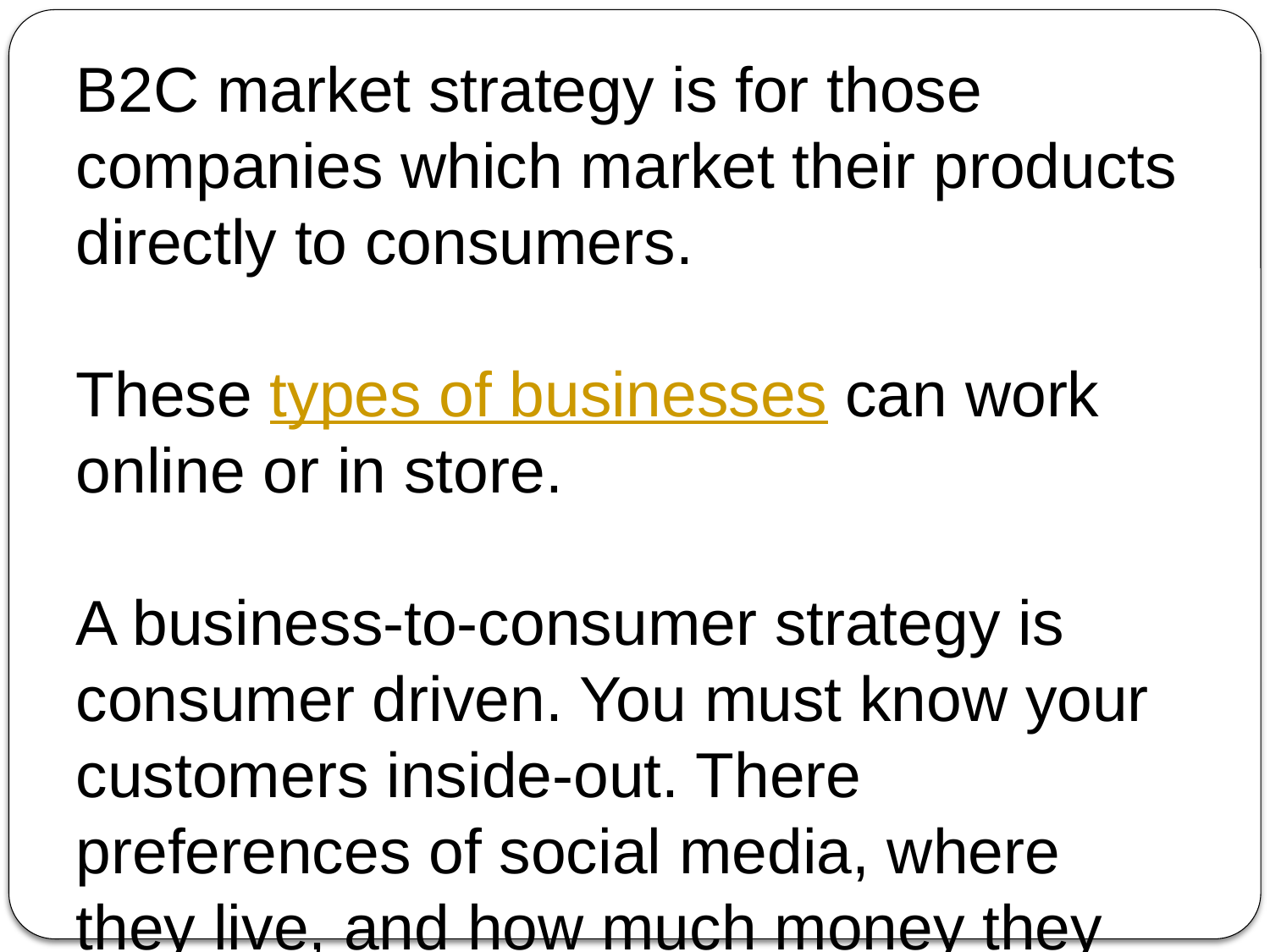

B2C market strategy is for those companies which market their products directly to consumers.

These types of businesses can work online or in store.

A business-to-consumer strategy is consumer driven. You must know your customers inside-out. There preferences of social media, where they live, and how much money they earn.